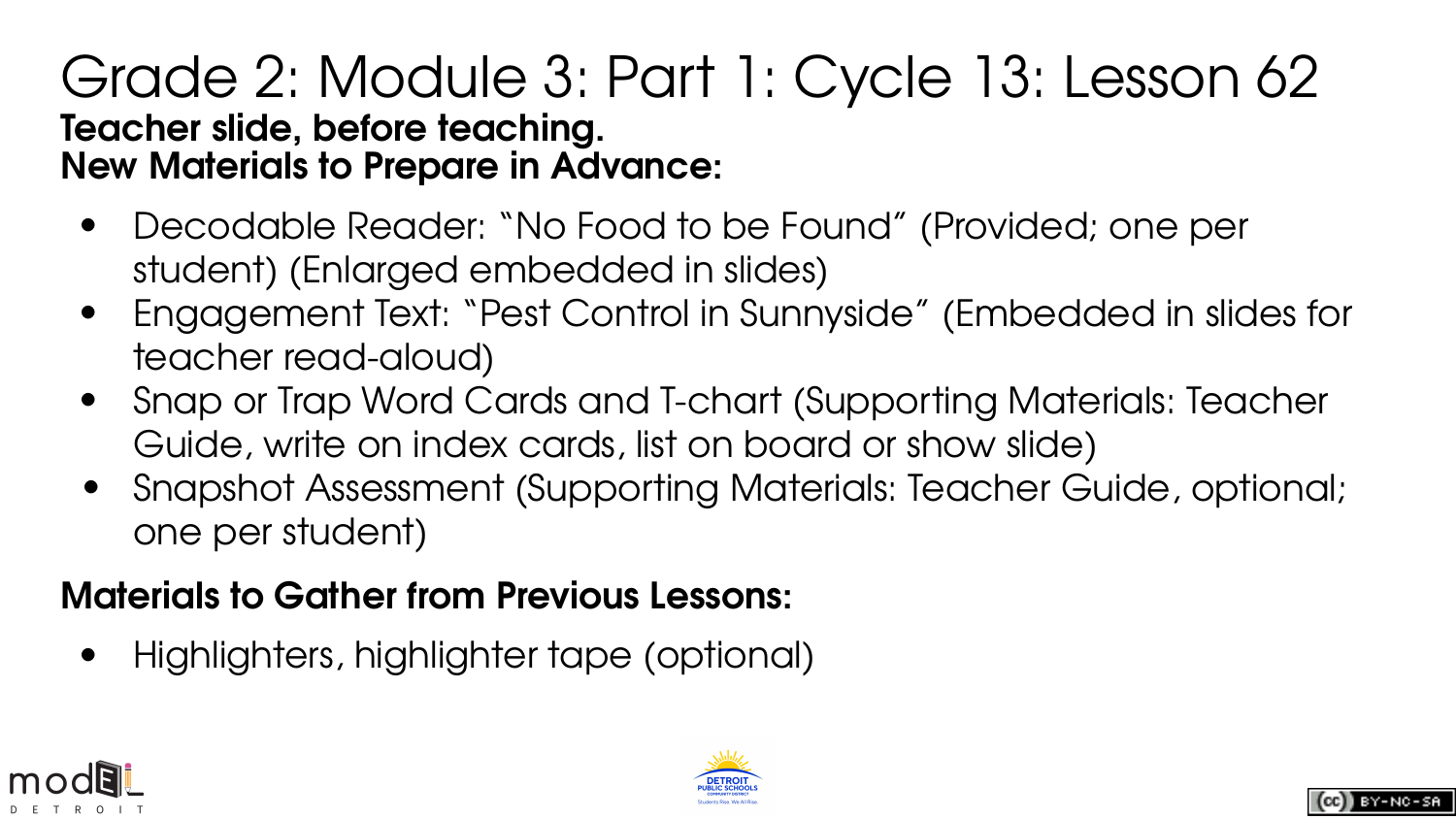

# Grade 2: Module 3: Part 1: Cycle 13: Lesson 62
Teacher slide, before teaching.
New Materials to Prepare in Advance:
Decodable Reader: “No Food to be Found” (Provided; one per student) (Enlarged embedded in slides)
Engagement Text: “Pest Control in Sunnyside” (Embedded in slides for teacher read-aloud)
Snap or Trap Word Cards and T-chart (Supporting Materials: Teacher Guide, write on index cards, list on board or show slide)
Snapshot Assessment (Supporting Materials: Teacher Guide, optional; one per student)
Materials to Gather from Previous Lessons:
Highlighters, highlighter tape (optional)